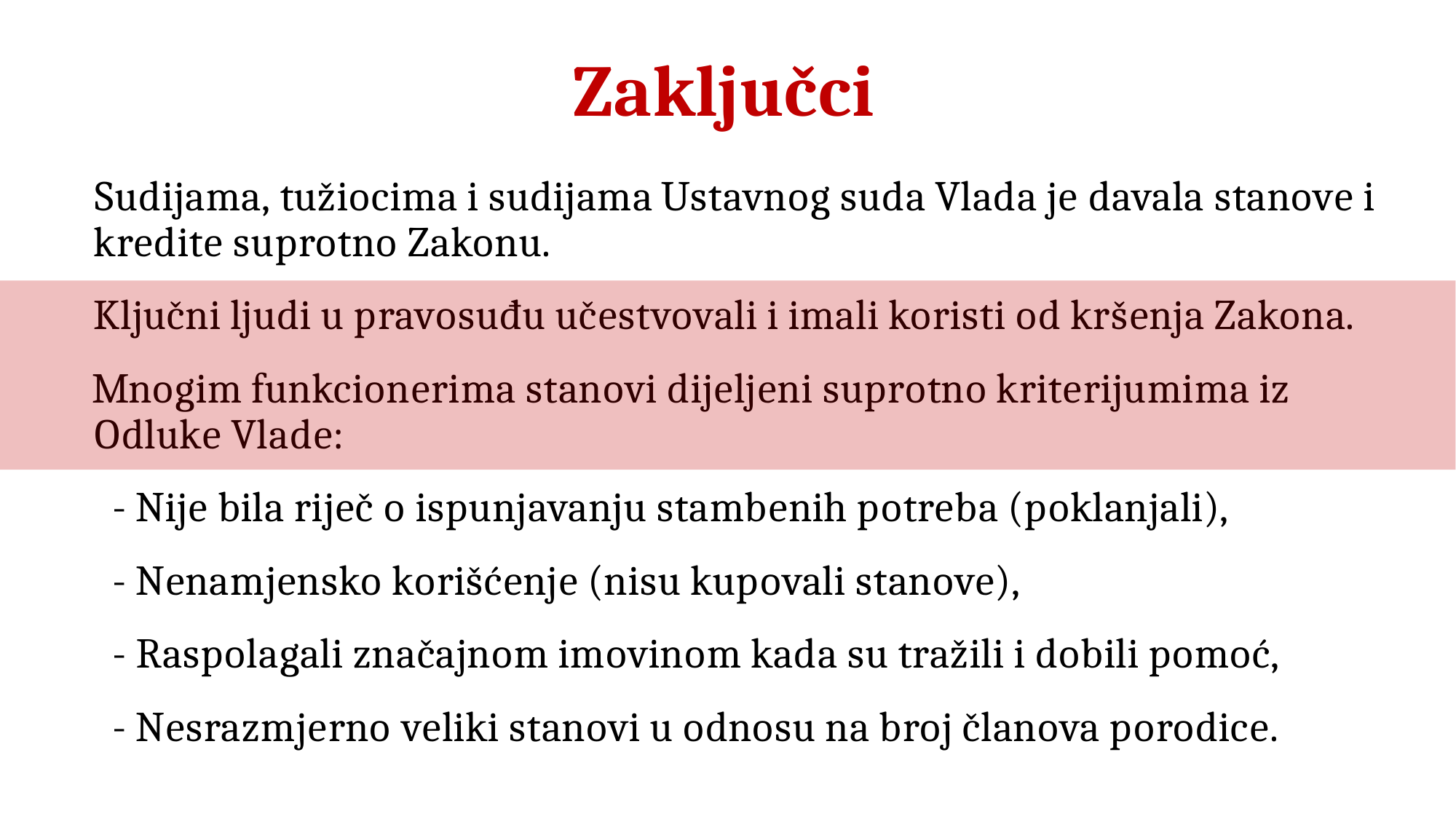

Zaključci
Sudijama, tužiocima i sudijama Ustavnog suda Vlada je davala stanove i kredite suprotno Zakonu.
Ključni ljudi u pravosuđu učestvovali i imali koristi od kršenja Zakona.
Mnogim funkcionerima stanovi dijeljeni suprotno kriterijumima iz Odluke Vlade:
  - Nije bila riječ o ispunjavanju stambenih potreba (poklanjali),
  - Nenamjensko korišćenje (nisu kupovali stanove),
  - Raspolagali značajnom imovinom kada su tražili i dobili pomoć,
  - Nesrazmjerno veliki stanovi u odnosu na broj članova porodice.